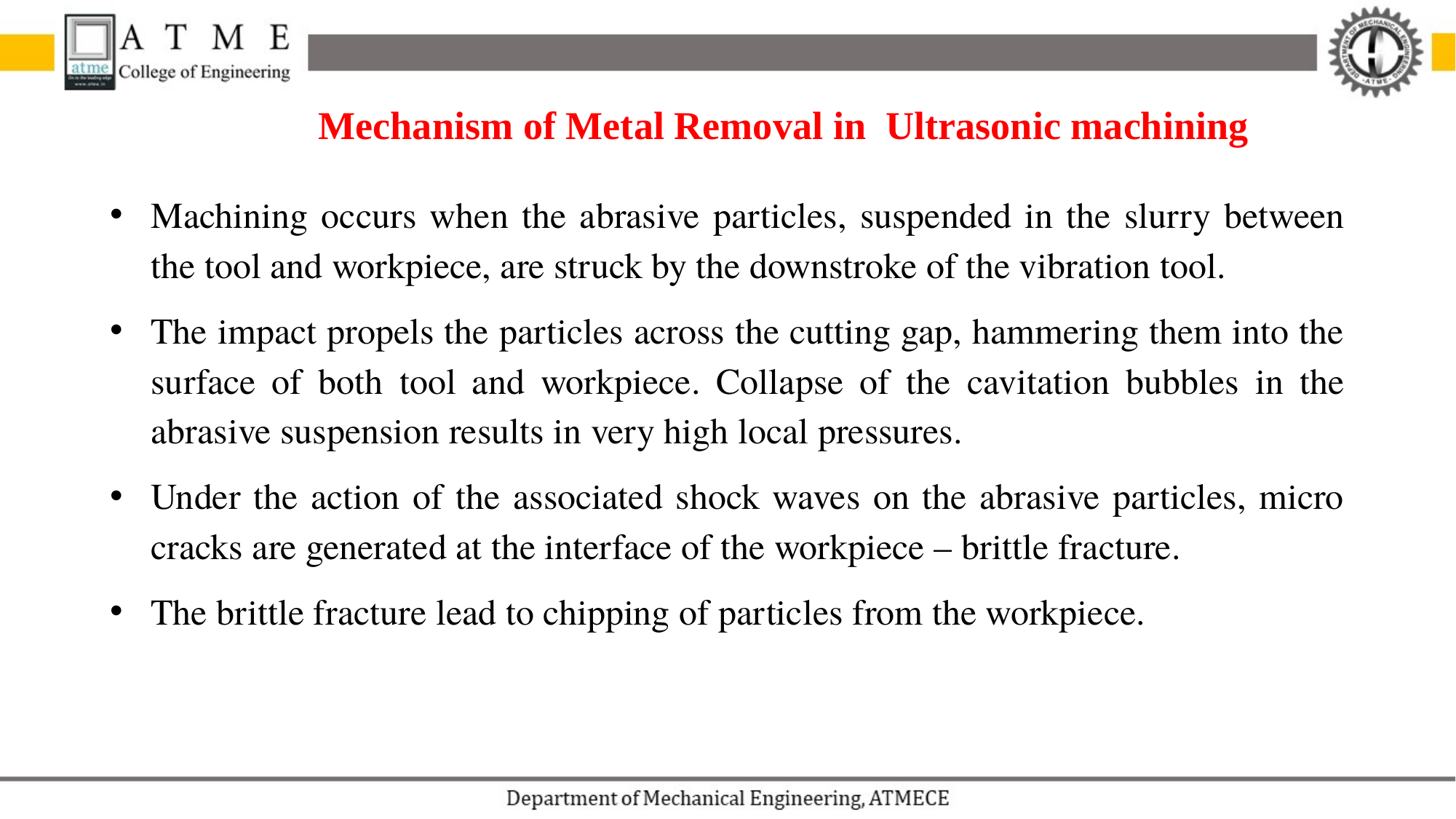

Mechanism of Metal Removal in  Ultrasonic machining
Machining occurs when the abrasive particles, suspended in the slurry between the tool and workpiece, are struck by the downstroke of the vibration tool.
The impact propels the particles across the cutting gap, hammering them into the surface of both tool and workpiece. Collapse of the cavitation bubbles in the abrasive suspension results in very high local pressures.
Under the action of the associated shock waves on the abrasive particles, micro cracks are generated at the interface of the workpiece – brittle fracture.
The brittle fracture lead to chipping of particles from the workpiece.